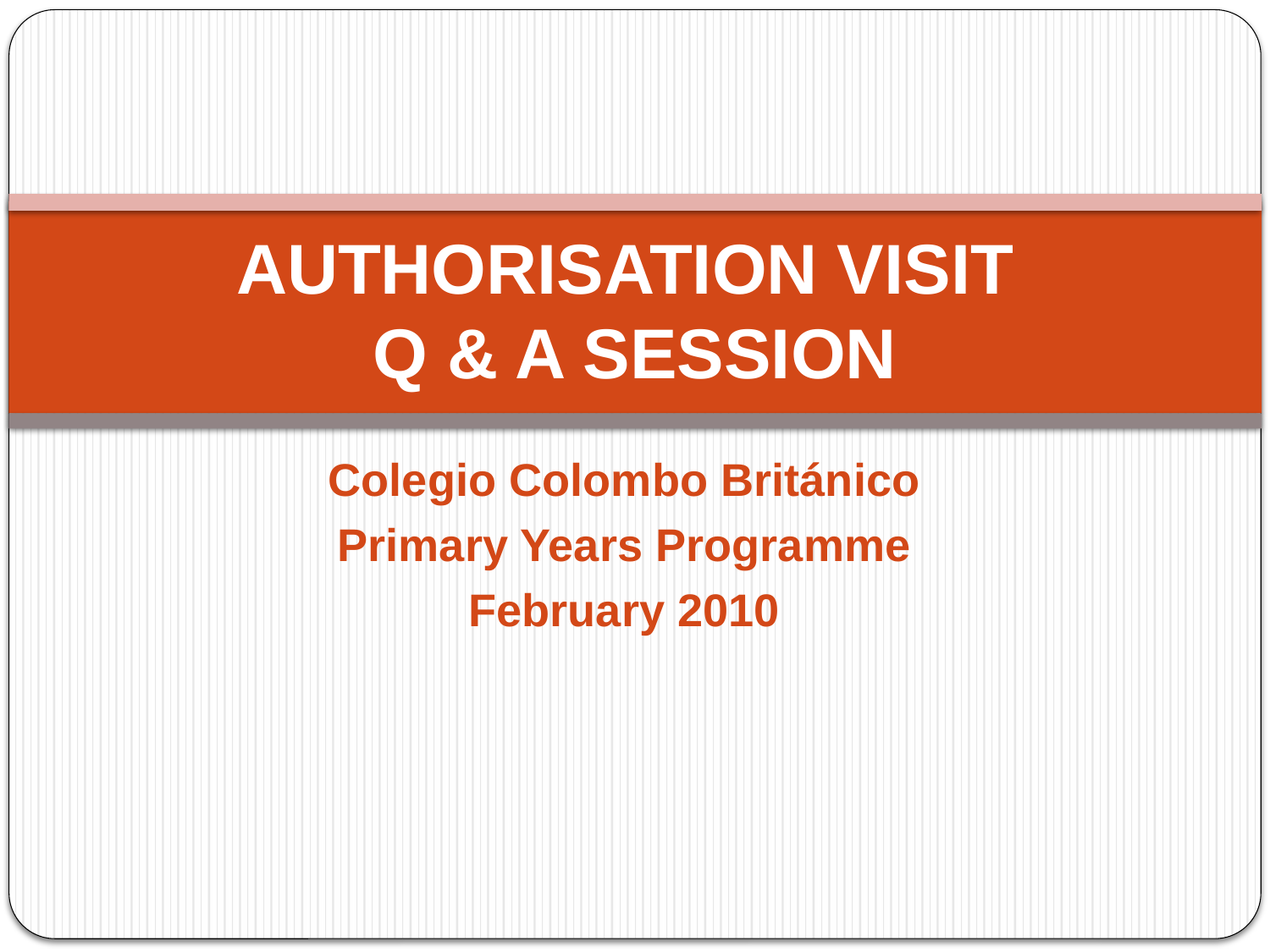

# Authorisation Visit Q & A Session
Colegio Colombo Británico
Primary Years Programme
February 2010